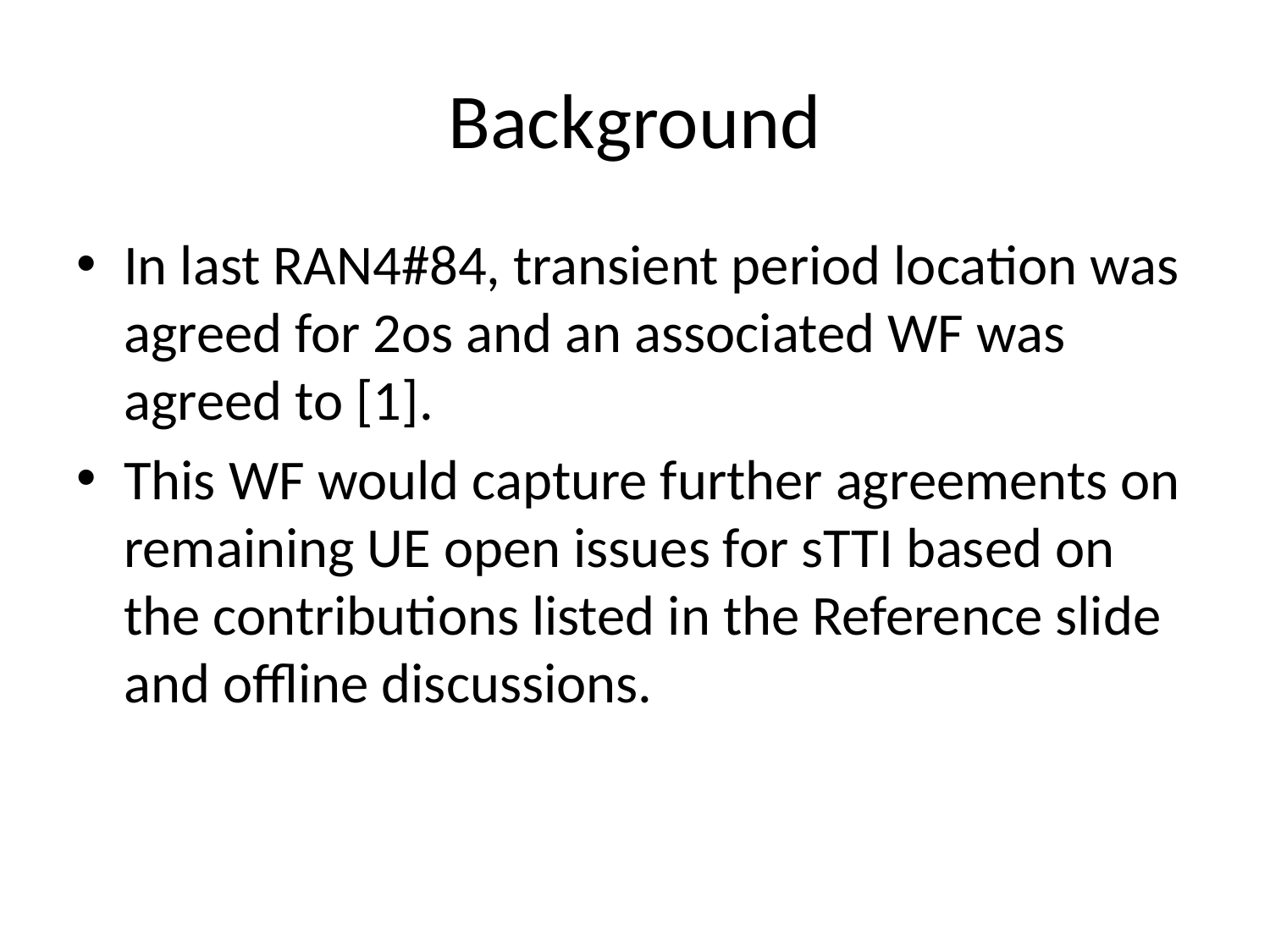

# Background
In last RAN4#84, transient period location was agreed for 2os and an associated WF was agreed to [1].
This WF would capture further agreements on remaining UE open issues for sTTI based on the contributions listed in the Reference slide and offline discussions.